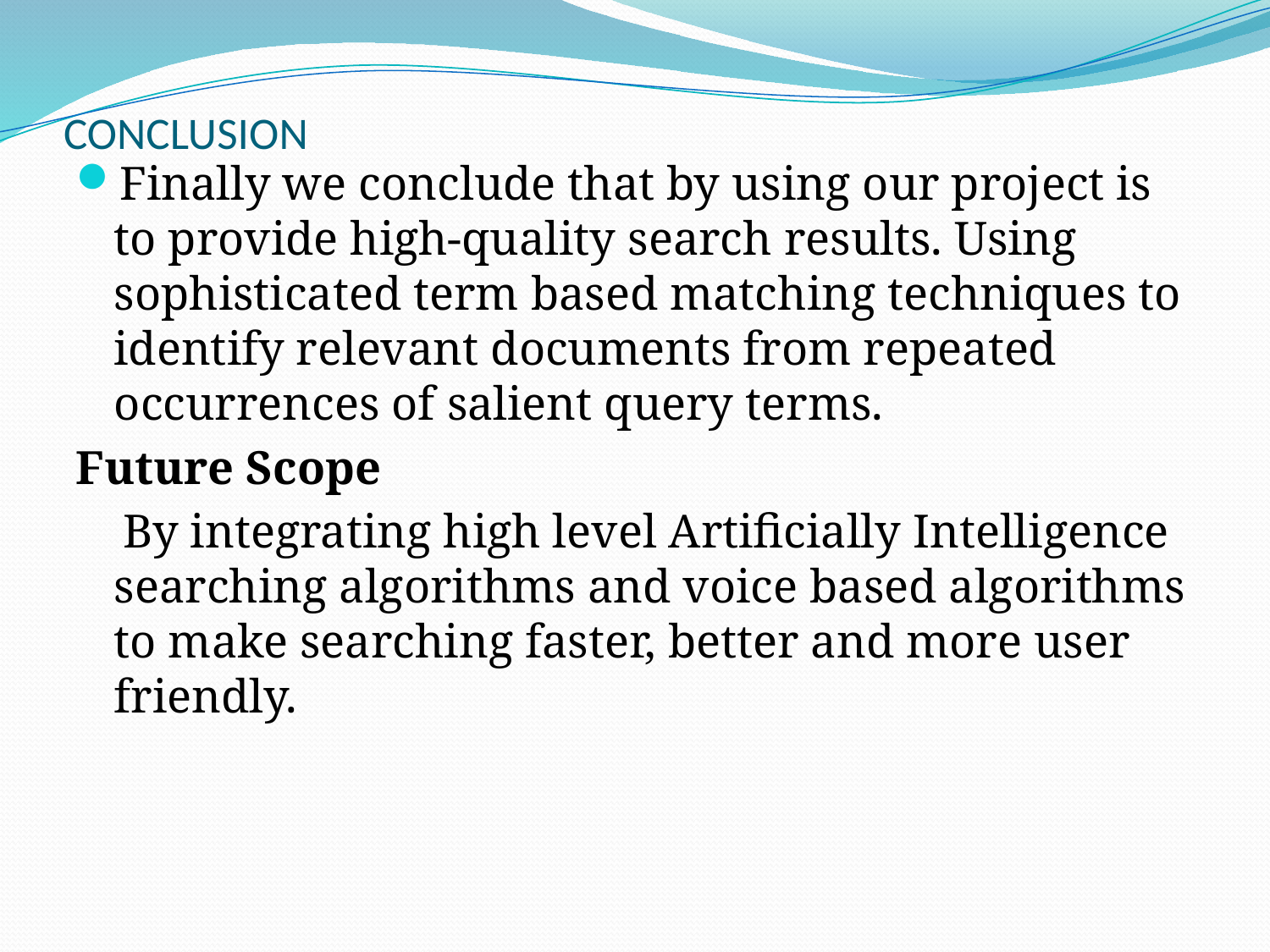

# CONCLUSION
Finally we conclude that by using our project is to provide high-quality search results. Using sophisticated term based matching techniques to identify relevant documents from repeated occurrences of salient query terms.
Future Scope
    By integrating high level Artificially Intelligence searching algorithms and voice based algorithms to make searching faster, better and more user friendly.